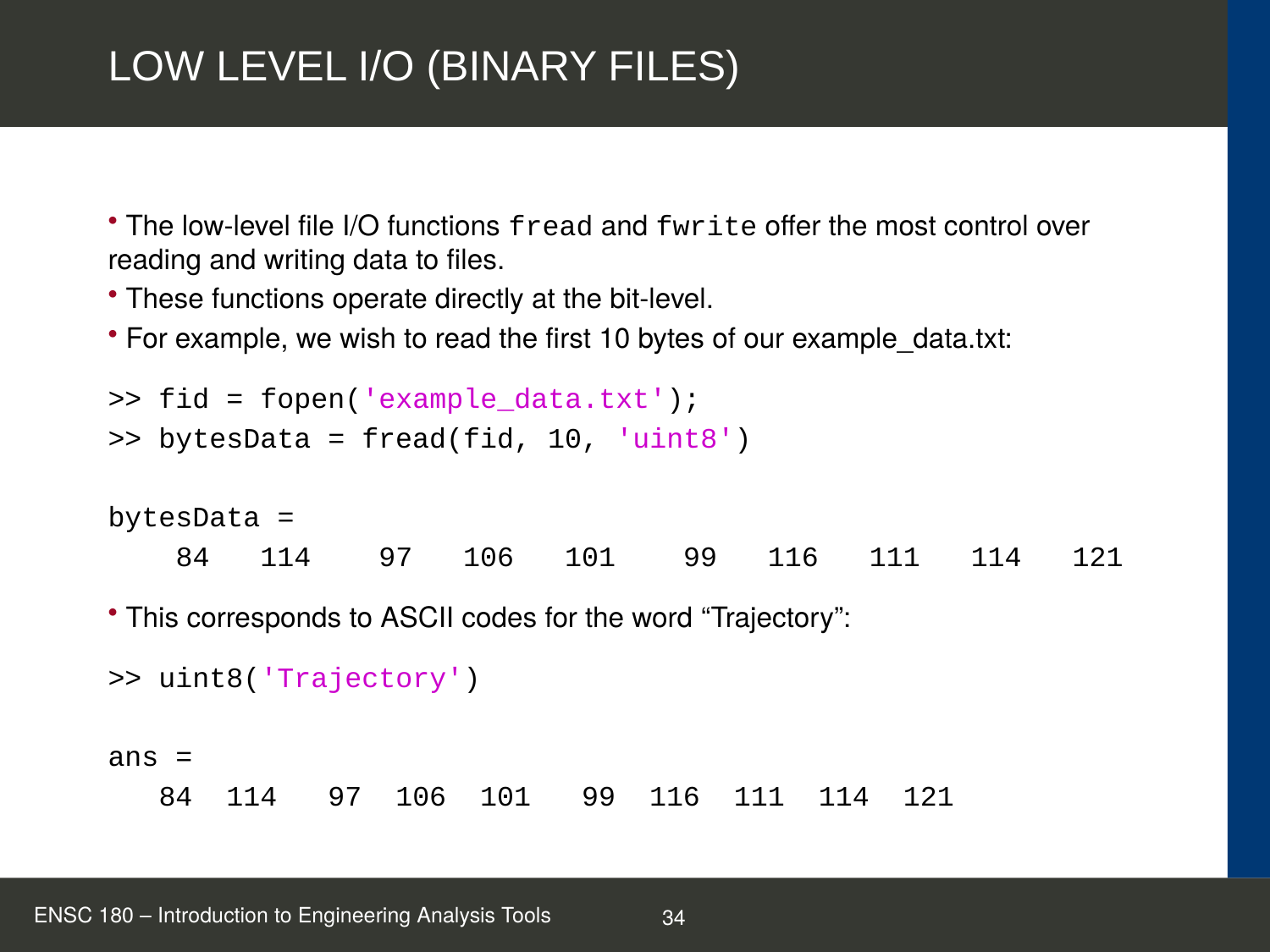

# LOW LEVEL I/O (BINARY FILES)
 The low-level file I/O functions fread and fwrite offer the most control over reading and writing data to files.
 These functions operate directly at the bit-level.
 For example, we wish to read the first 10 bytes of our example_data.txt:
>> fid = fopen('example_data.txt');
>> bytesData = fread(fid, 10, 'uint8')

bytesData =
    84   114    97   106   101    99   116   111   114   121
 This corresponds to ASCII codes for the word “Trajectory”:
>> uint8('Trajectory')

ans =
   84  114   97  106  101   99  116  111  114  121

ENSC 180 – Introduction to Engineering Analysis Tools